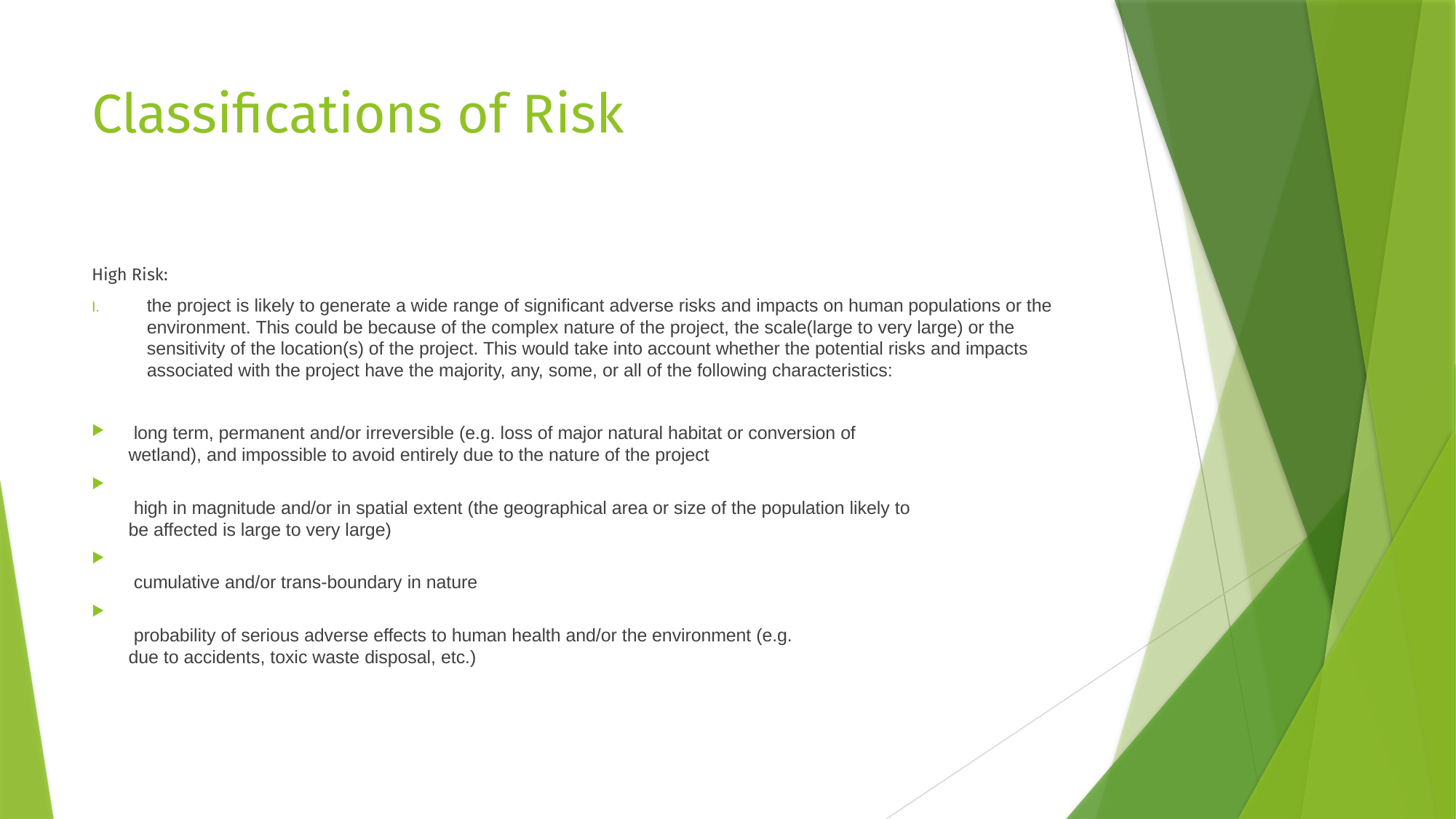

# Classifications of Risk
High Risk:
the project is likely to generate a wide range of significant adverse risks and impacts on human populations or the environment. This could be because of the complex nature of the project, the scale(large to very large) or the sensitivity of the location(s) of the project. This would take into account whether the potential risks and impacts associated with the project have the majority, any, some, or all of the following characteristics:

 long term, permanent and/or irreversible (e.g. loss of major natural habitat or conversion of
wetland), and impossible to avoid entirely due to the nature of the project
 high in magnitude and/or in spatial extent (the geographical area or size of the population likely to
be affected is large to very large)
 cumulative and/or trans-boundary in nature
 probability of serious adverse effects to human health and/or the environment (e.g.
due to accidents, toxic waste disposal, etc.)